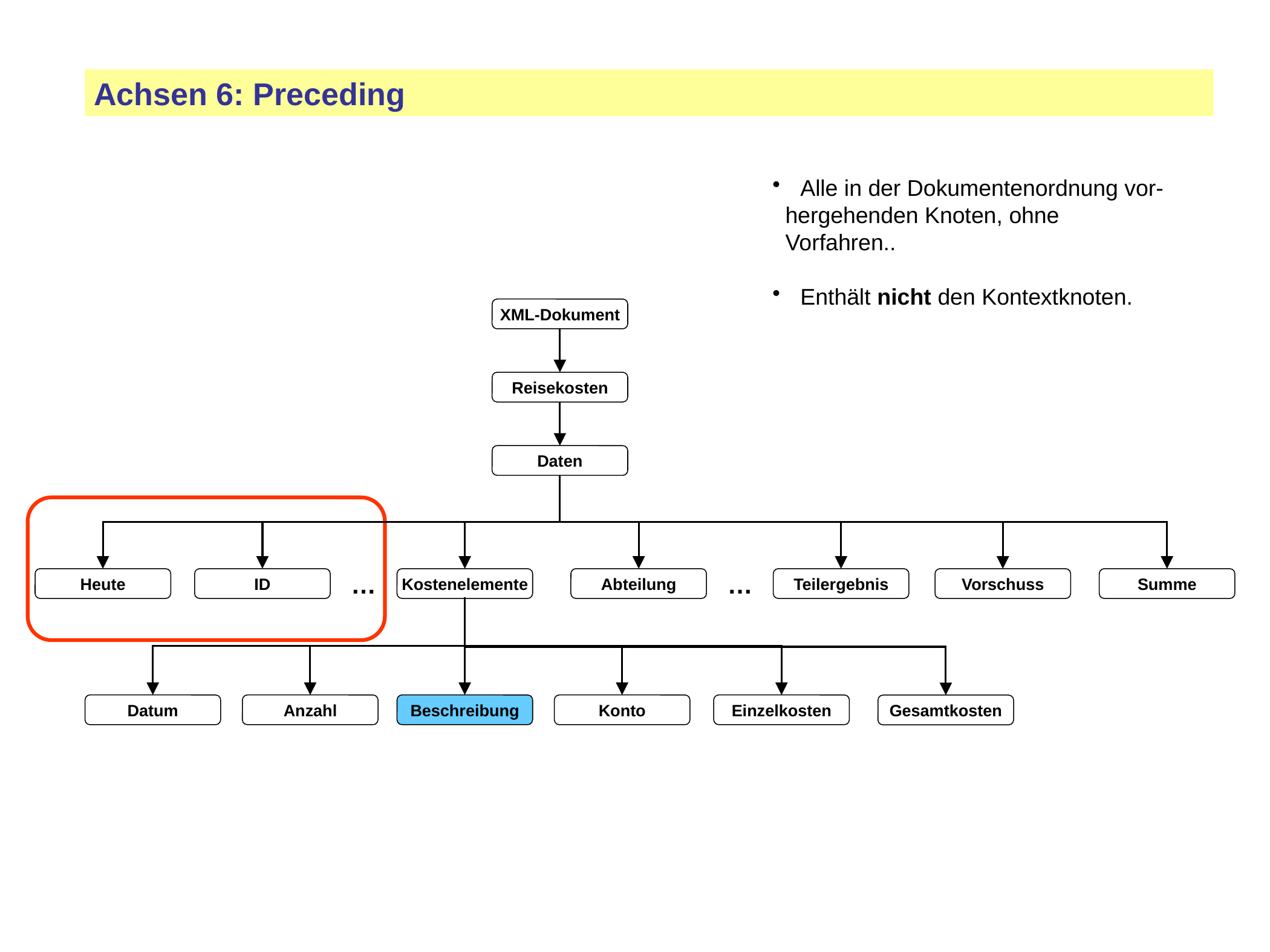

Achsen 6: Preceding
 Alle in der Dokumentenordnung vor-
  hergehenden Knoten, ohne
  Vorfahren..

 Enthält nicht den Kontextknoten.
XML-Dokument
Reisekosten
Daten

Heute
ID
…
Kostenelemente
Abteilung
…
Teilergebnis
Vorschuss
Summe
Datum
Anzahl
Beschreibung
Konto
Einzelkosten
Gesamtkosten